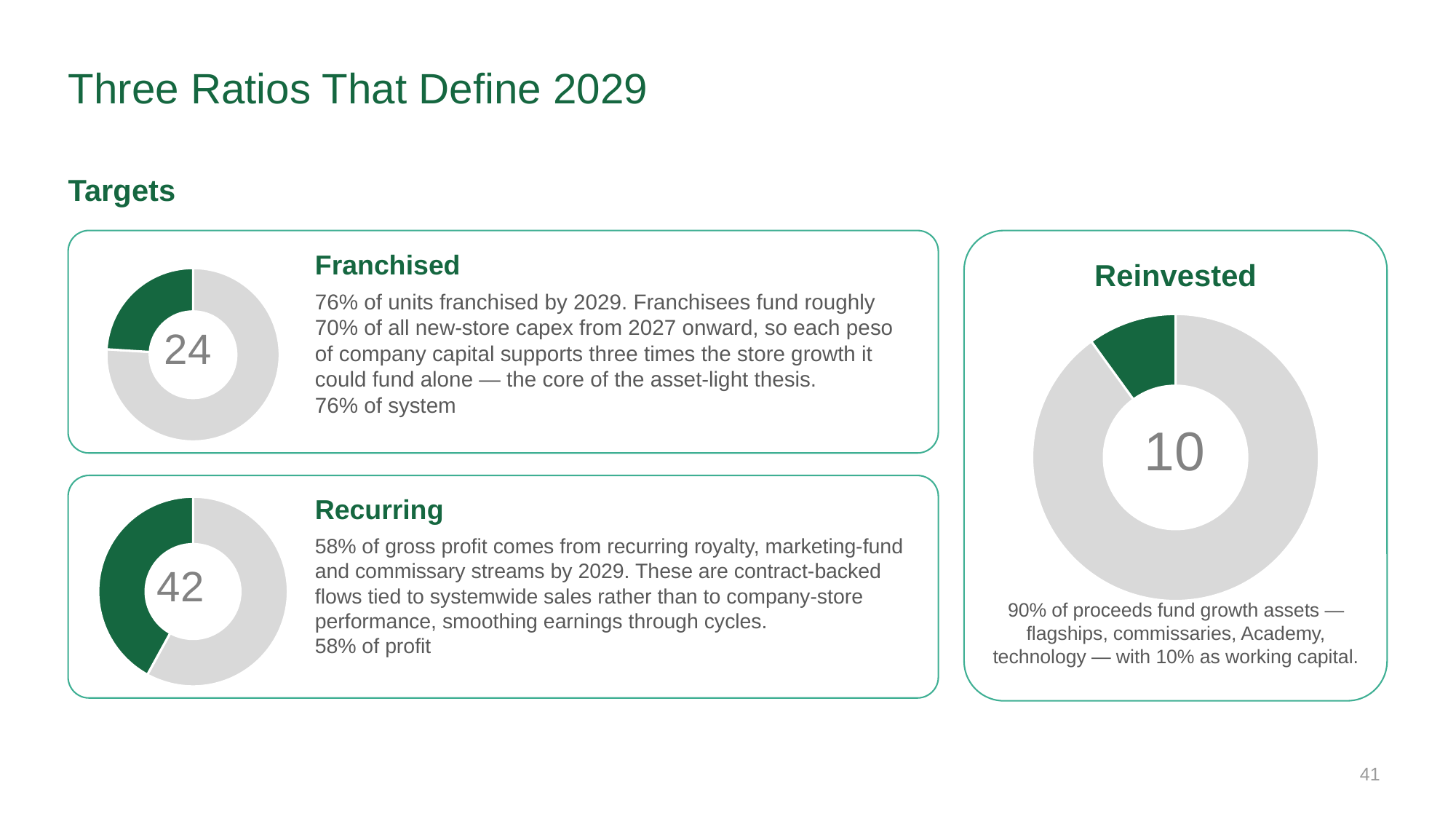

# Three Ratios That Define 2029
Targets

Franchised

### Chart

| Category | Share |
|---|---|
| Franchised | 76.0 |
| Company | 24.0 |
Reinvested

### Chart

| Category | Share |
|---|---|
| Growth | 90.0 |
| Working cap | 10.0 |
76% of units franchised by 2029. Franchisees fund roughly 70% of all new-store capex from 2027 onward, so each peso of company capital supports three times the store growth it could fund alone — the core of the asset-light thesis.
76% of system

Recurring

### Chart

| Category | Share |
|---|---|
| Recurring | 58.0 |
| Other | 42.0 |
58% of gross profit comes from recurring royalty, marketing-fund and commissary streams by 2029. These are contract-backed flows tied to systemwide sales rather than to company-store performance, smoothing earnings through cycles.
58% of profit
90% of proceeds fund growth assets — flagships, commissaries, Academy, technology — with 10% as working capital.
41